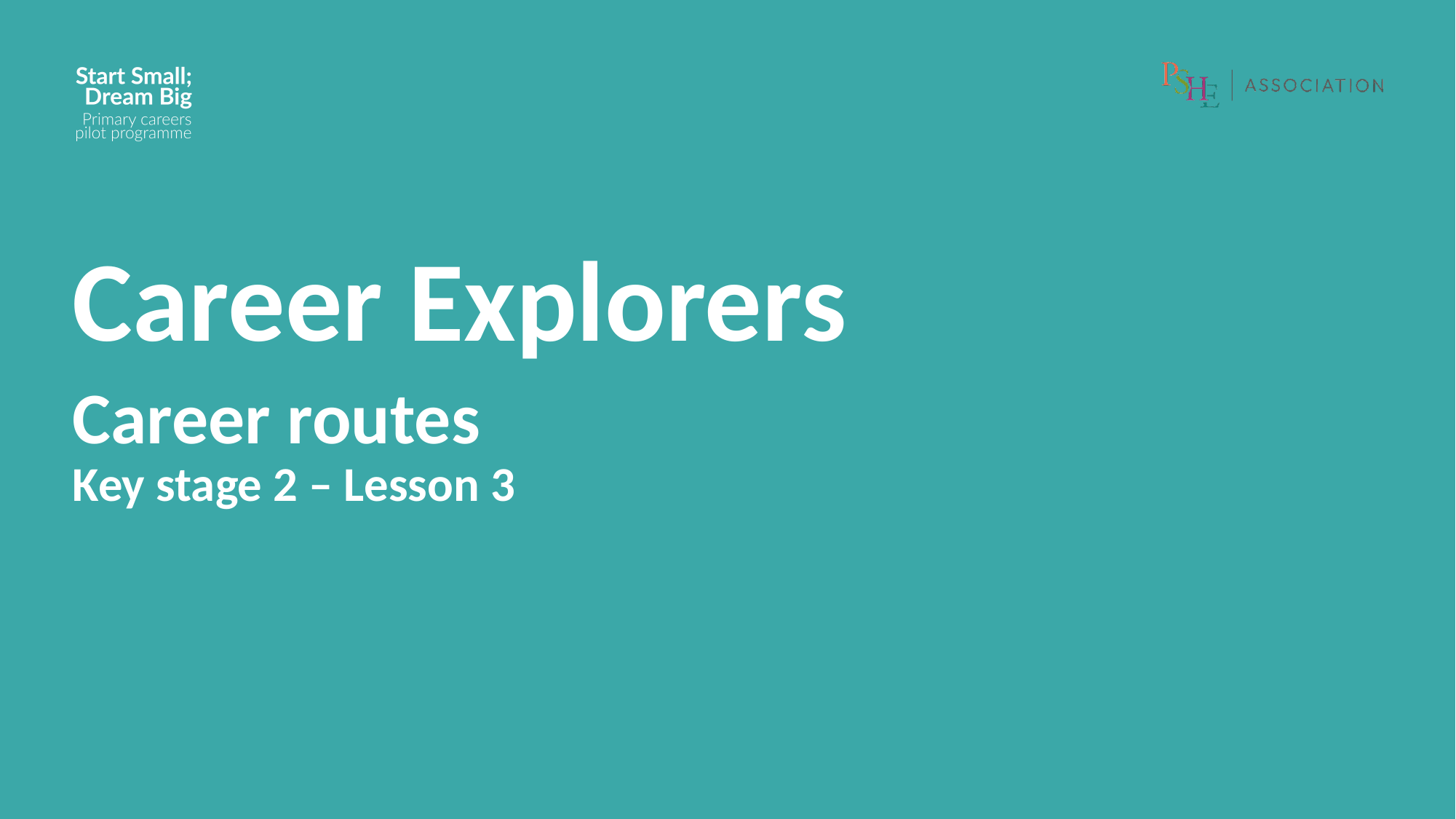

Career Explorers
Career routes
Key stage 2 – Lesson 3